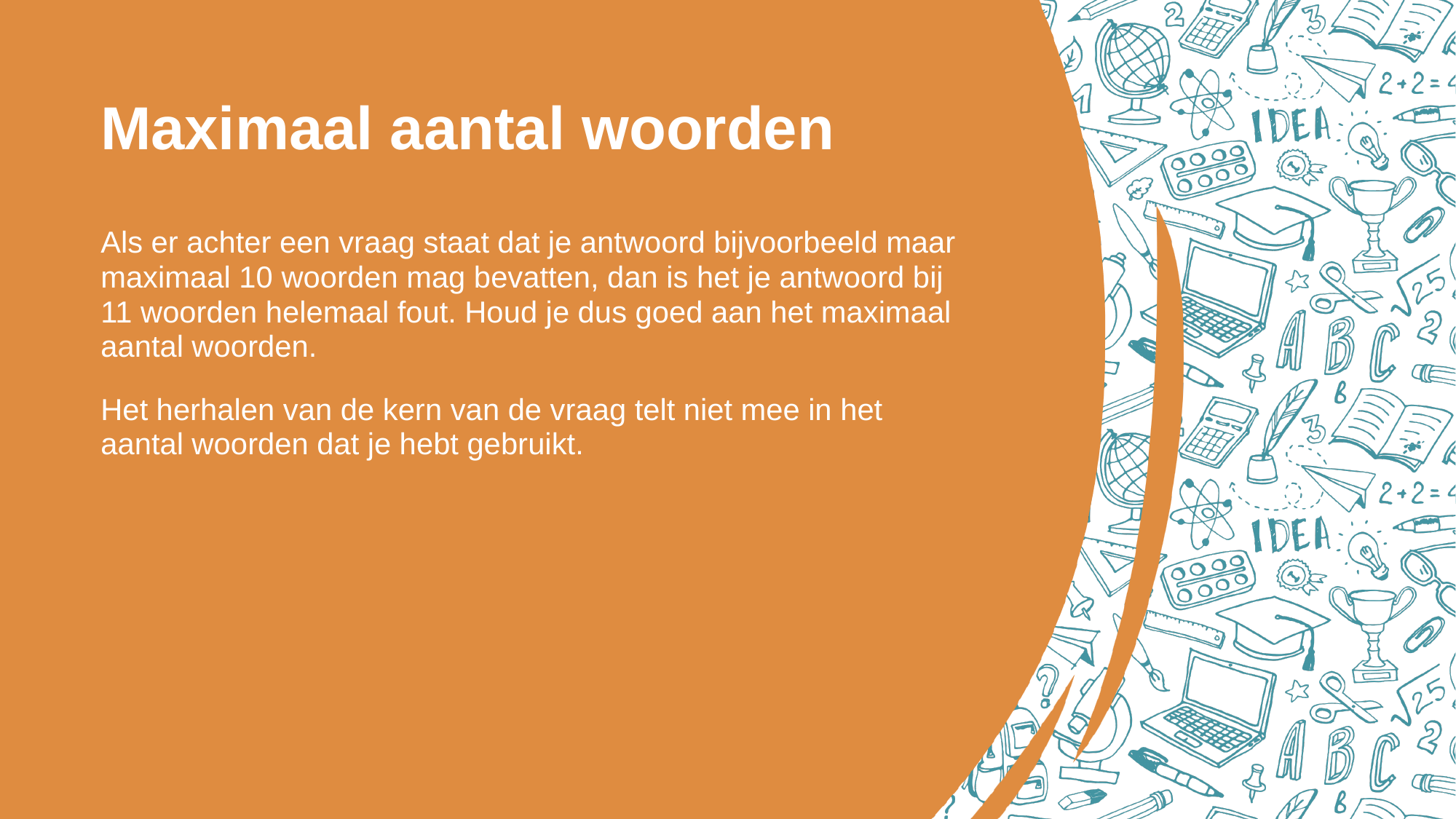

# Maximaal aantal woorden
Als er achter een vraag staat dat je antwoord bijvoorbeeld maar maximaal 10 woorden mag bevatten, dan is het je antwoord bij 11 woorden helemaal fout. Houd je dus goed aan het maximaal aantal woorden.
Het herhalen van de kern van de vraag telt niet mee in het aantal woorden dat je hebt gebruikt.